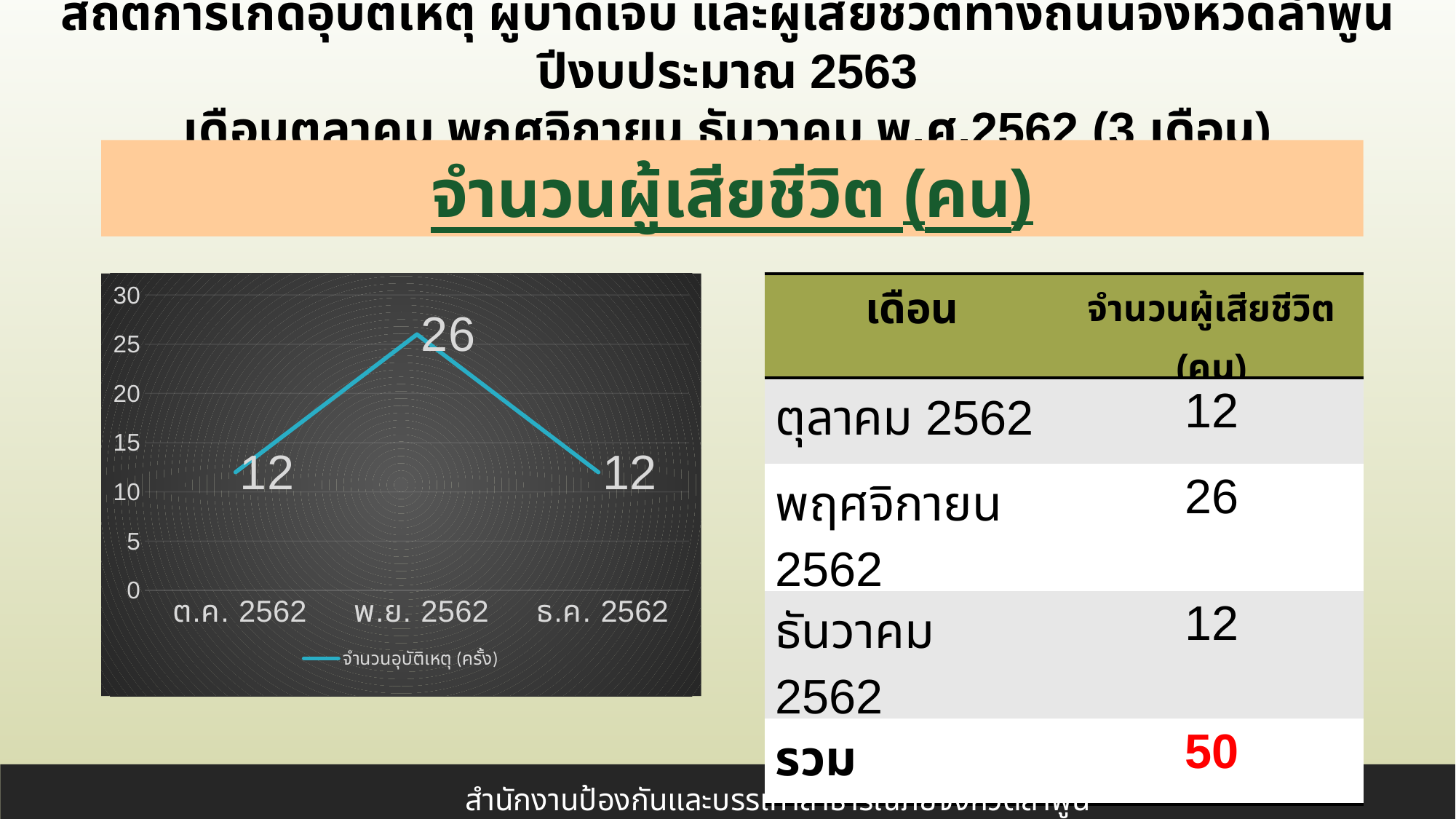

สถิติการเกิดอุบัติเหตุ ผู้บาดเจ็บ และผู้เสียชีวิตทางถนนจังหวัดลำพูน ปีงบประมาณ 2563
เดือนตุลาคม พฤศจิกายน ธันวาคม พ.ศ.2562 (3 เดือน)
จำนวนผู้เสียชีวิต (คน)

### Chart

| Category | จำนวนอุบัติเหตุ (ครั้ง)
 |
|---|---|
|  ต.ค. 2562 | 12.0 |
|  พ.ย. 2562 | 26.0 |
|  ธ.ค. 2562 | 12.0 |
| เดือน | จำนวนผู้เสียชีวิต (คน) |
| --- | --- |
| ตุลาคม 2562 | 12 |
| พฤศจิกายน 2562 | 26 |
| ธันวาคม 2562 | 12 |
| รวม | 50 |
สำนักงานป้องกันและบรรเทาสาธารณภัยจังหวัดลำพูน